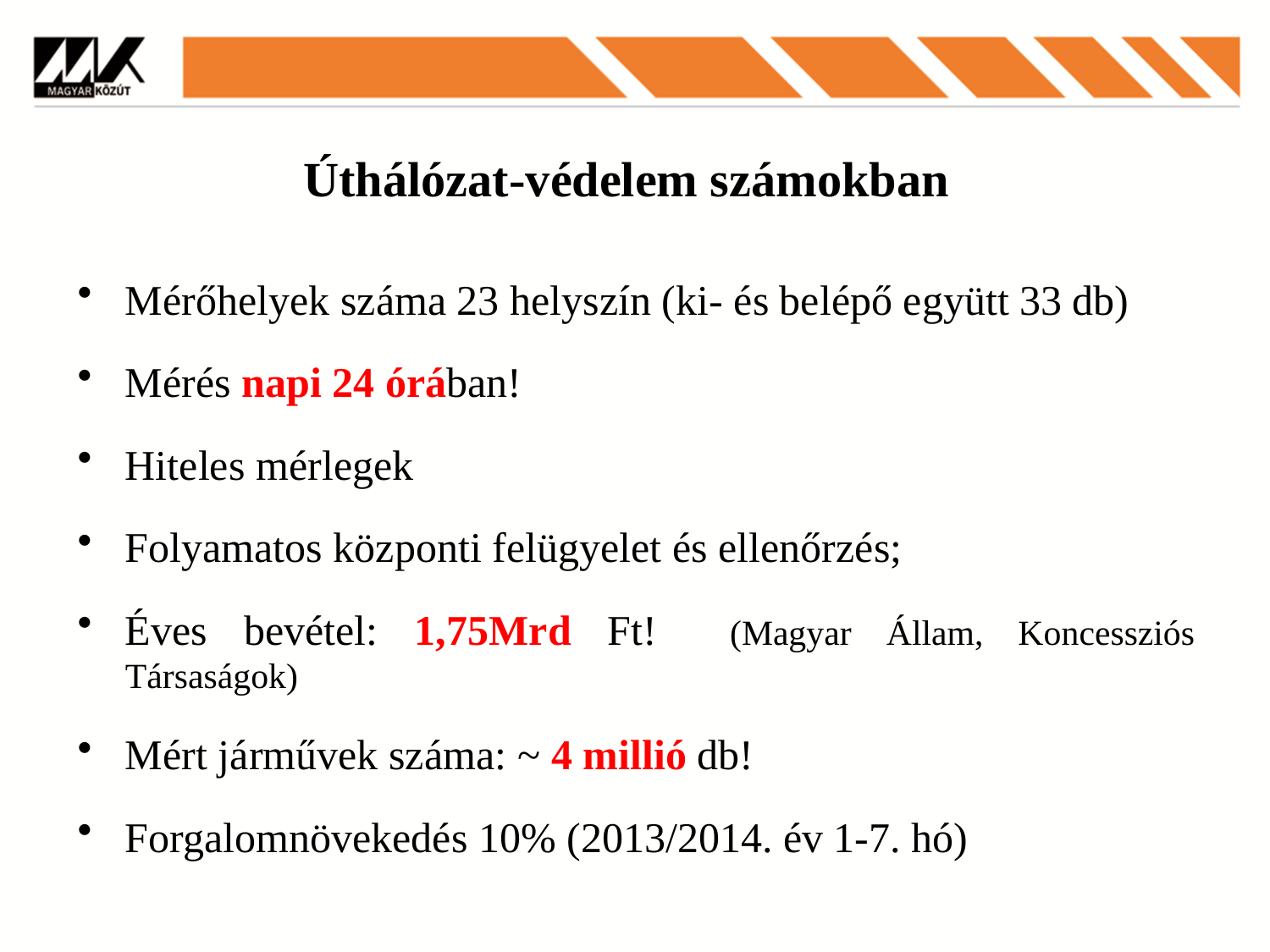

# Úthálózat-védelem számokban
Mérőhelyek száma 23 helyszín (ki- és belépő együtt 33 db)
Mérés napi 24 órában!
Hiteles mérlegek
Folyamatos központi felügyelet és ellenőrzés;
Éves bevétel: 1,75Mrd Ft!  (Magyar Állam, Koncessziós Társaságok)
Mért járművek száma: ~ 4 millió db!
Forgalomnövekedés 10% (2013/2014. év 1-7. hó)